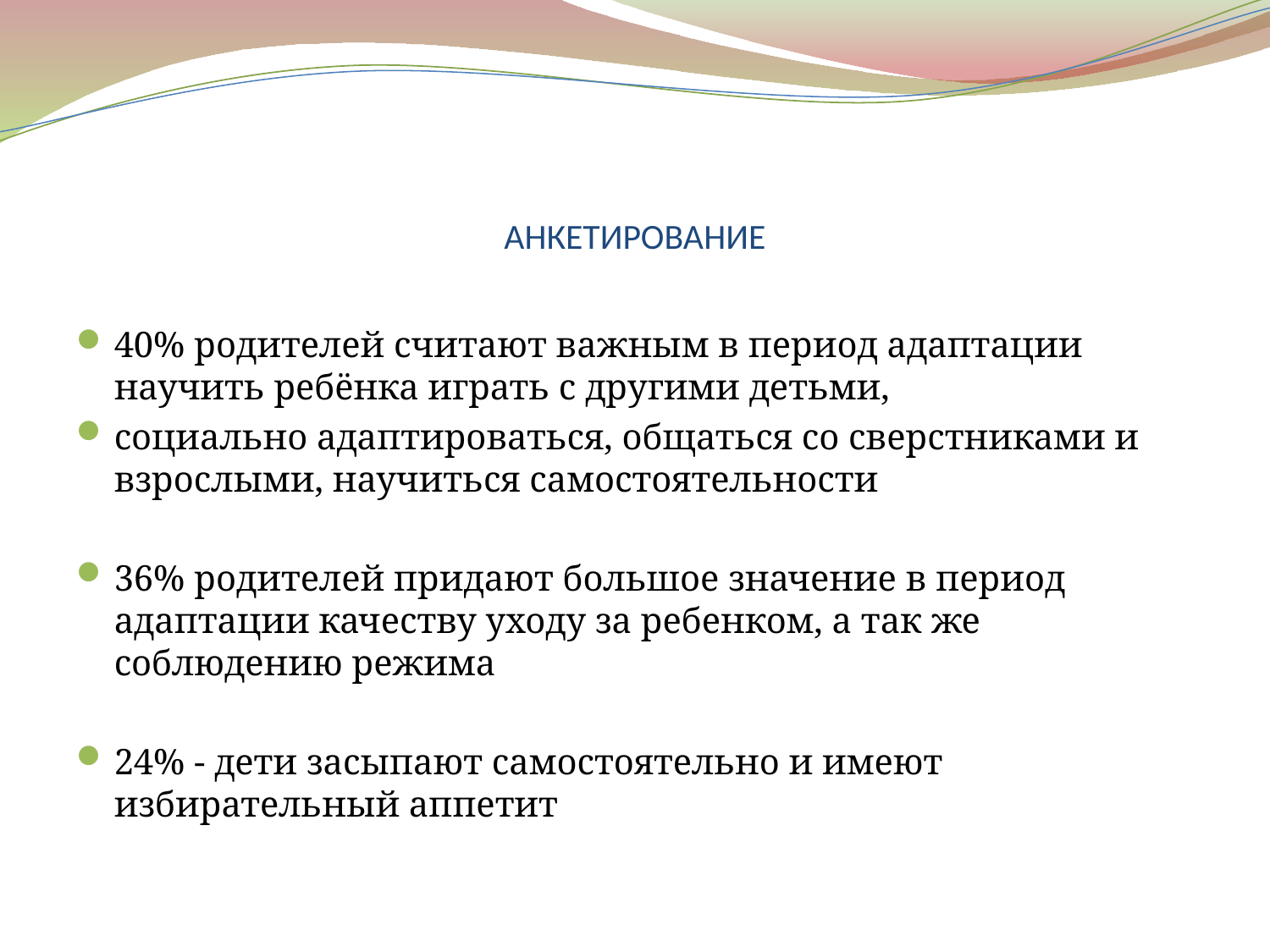

# АНКЕТИРОВАНИЕ
40% родителей считают важным в период адаптации научить ребёнка играть с другими детьми,
социально адаптироваться, общаться со сверстниками и взрослыми, научиться самостоятельности

36% родителей придают большое значение в период адаптации качеству уходу за ребенком, а так же соблюдению режима

24% - дети засыпают самостоятельно и имеют избирательный аппетит